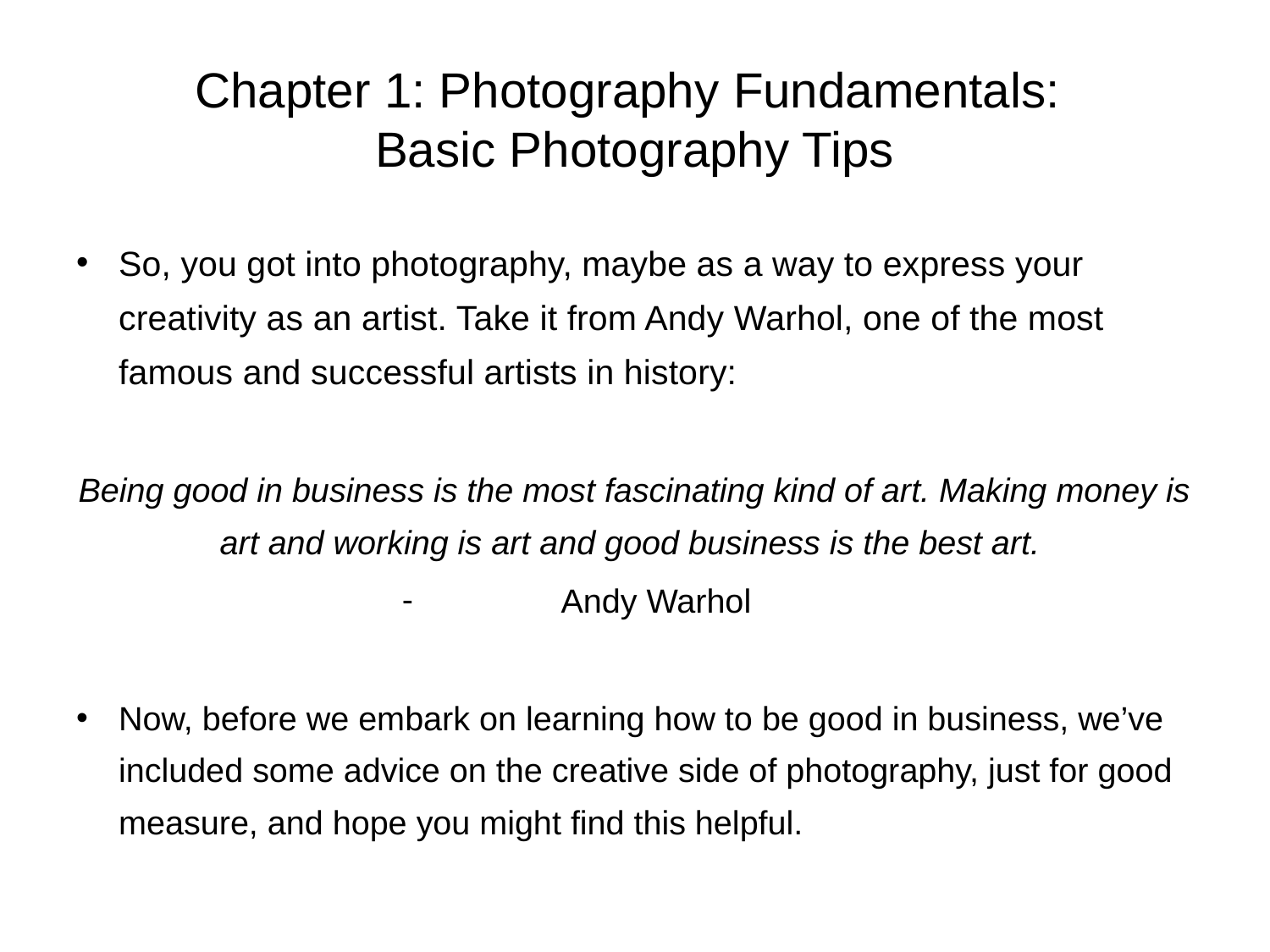

# Chapter 1: Photography Fundamentals: Basic Photography Tips
So, you got into photography, maybe as a way to express your creativity as an artist. Take it from Andy Warhol, one of the most famous and successful artists in history:

Being good in business is the most fascinating kind of art. Making money is art and working is art and good business is the best art.
Andy Warhol

Now, before we embark on learning how to be good in business, we’ve included some advice on the creative side of photography, just for good measure, and hope you might find this helpful.